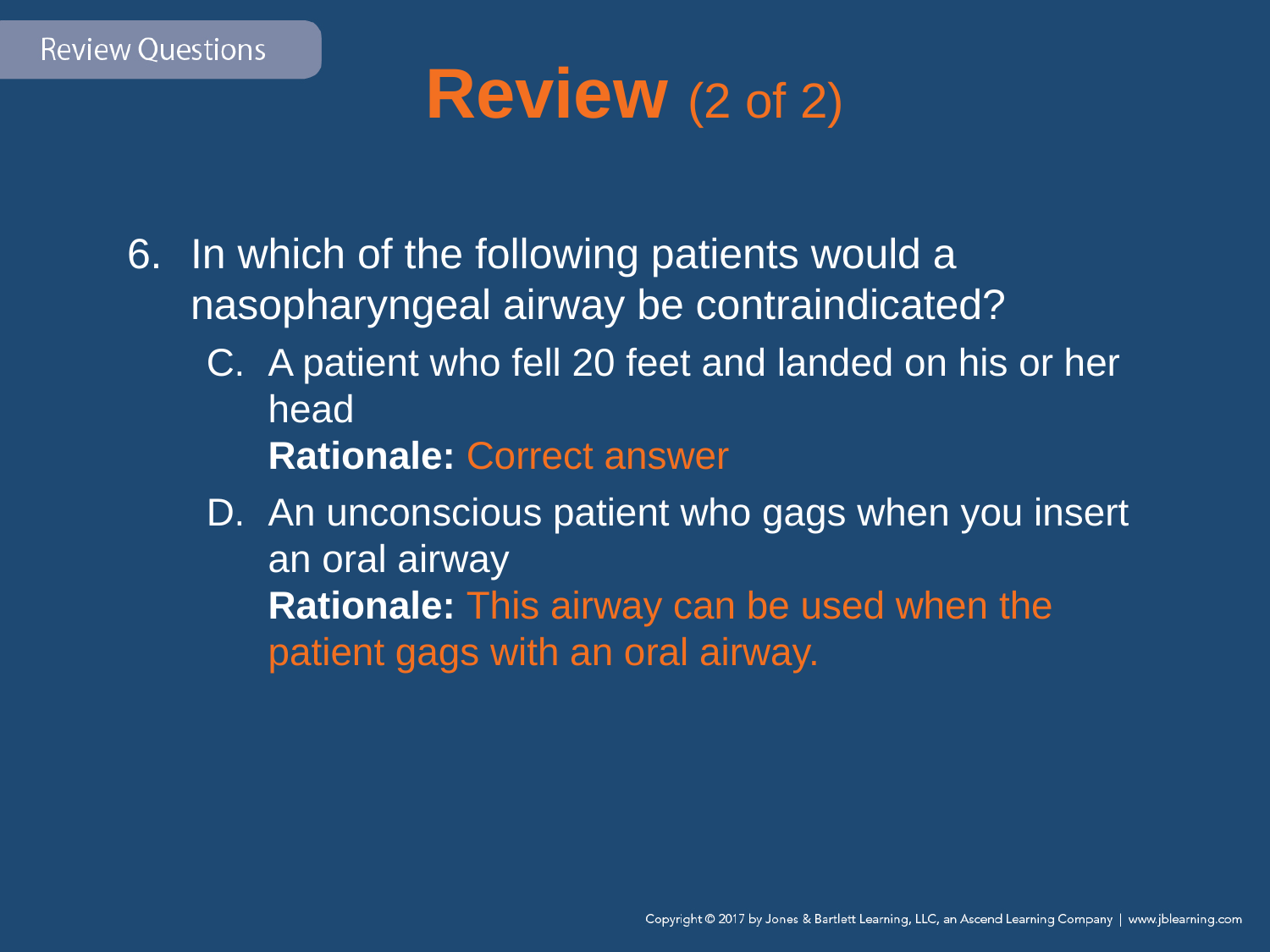

# Review (2 of 2)
In which of the following patients would a nasopharyngeal airway be contraindicated?
A patient who fell 20 feet and landed on his or her head
Rationale: Correct answer
An unconscious patient who gags when you insert an oral airway
Rationale: This airway can be used when the patient gags with an oral airway.